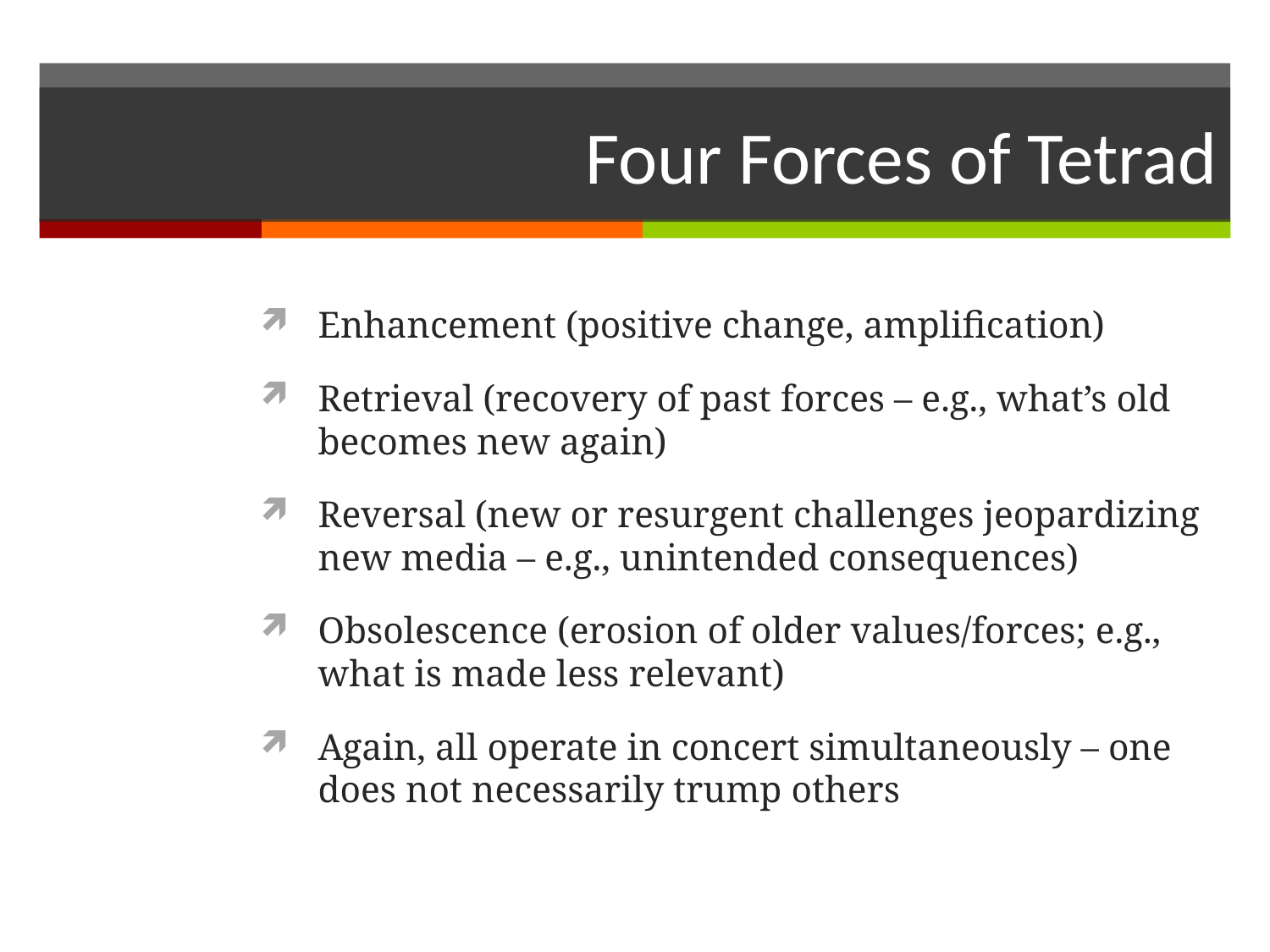

# Four Forces of Tetrad
Enhancement (positive change, amplification)
Retrieval (recovery of past forces – e.g., what’s old becomes new again)
Reversal (new or resurgent challenges jeopardizing new media – e.g., unintended consequences)
Obsolescence (erosion of older values/forces; e.g., what is made less relevant)
Again, all operate in concert simultaneously – one does not necessarily trump others